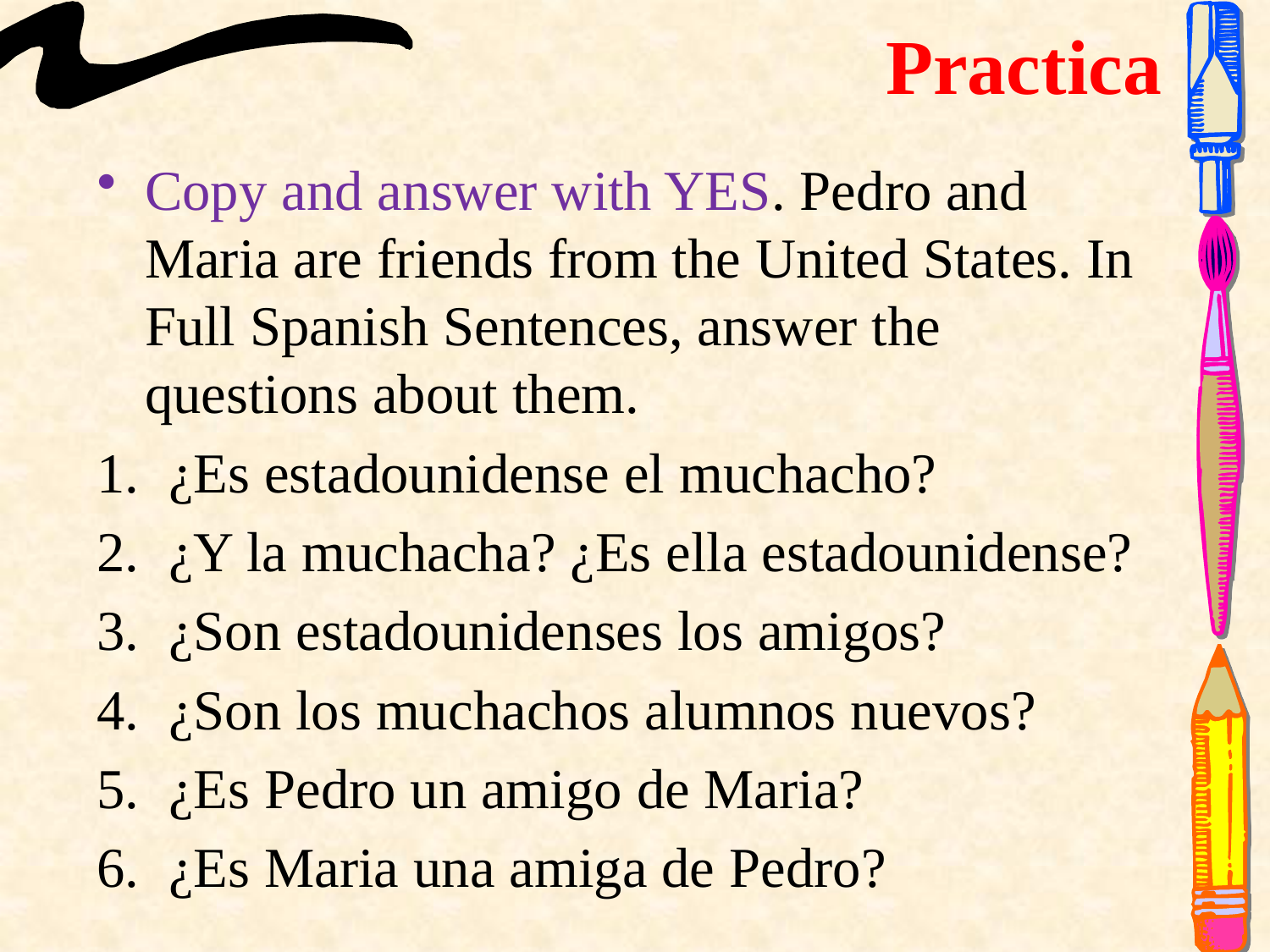

Practica
Copy and answer with YES. Pedro and Maria are friends from the United States. In Full Spanish Sentences, answer the questions about them.
¿Es estadounidense el muchacho?
¿Y la muchacha? ¿Es ella estadounidense?
¿Son estadounidenses los amigos?
¿Son los muchachos alumnos nuevos?
¿Es Pedro un amigo de Maria?
¿Es Maria una amiga de Pedro?